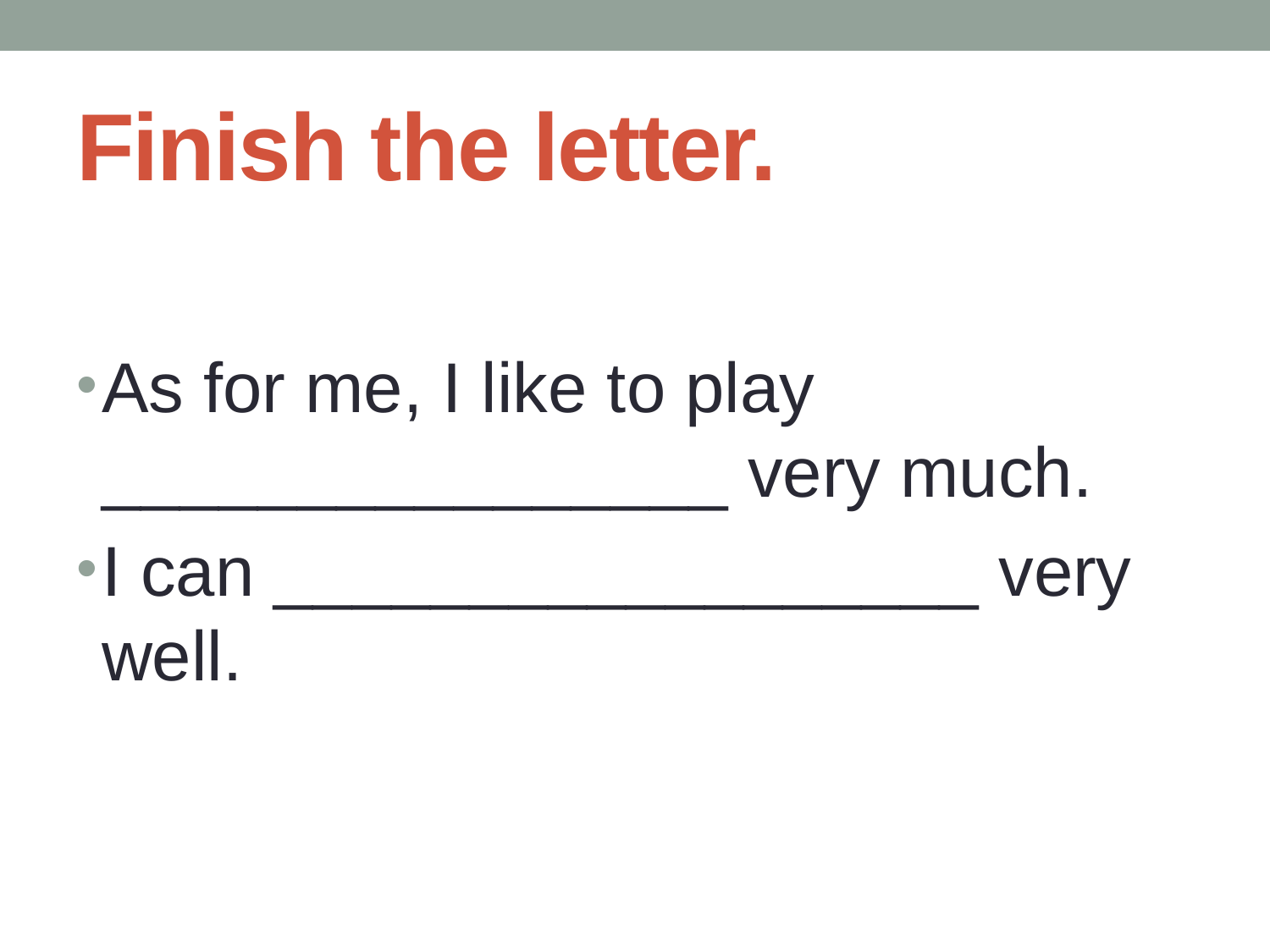

# Finish the letter.
As for me, I like to play ________________ very much.
I can __________________ very well.